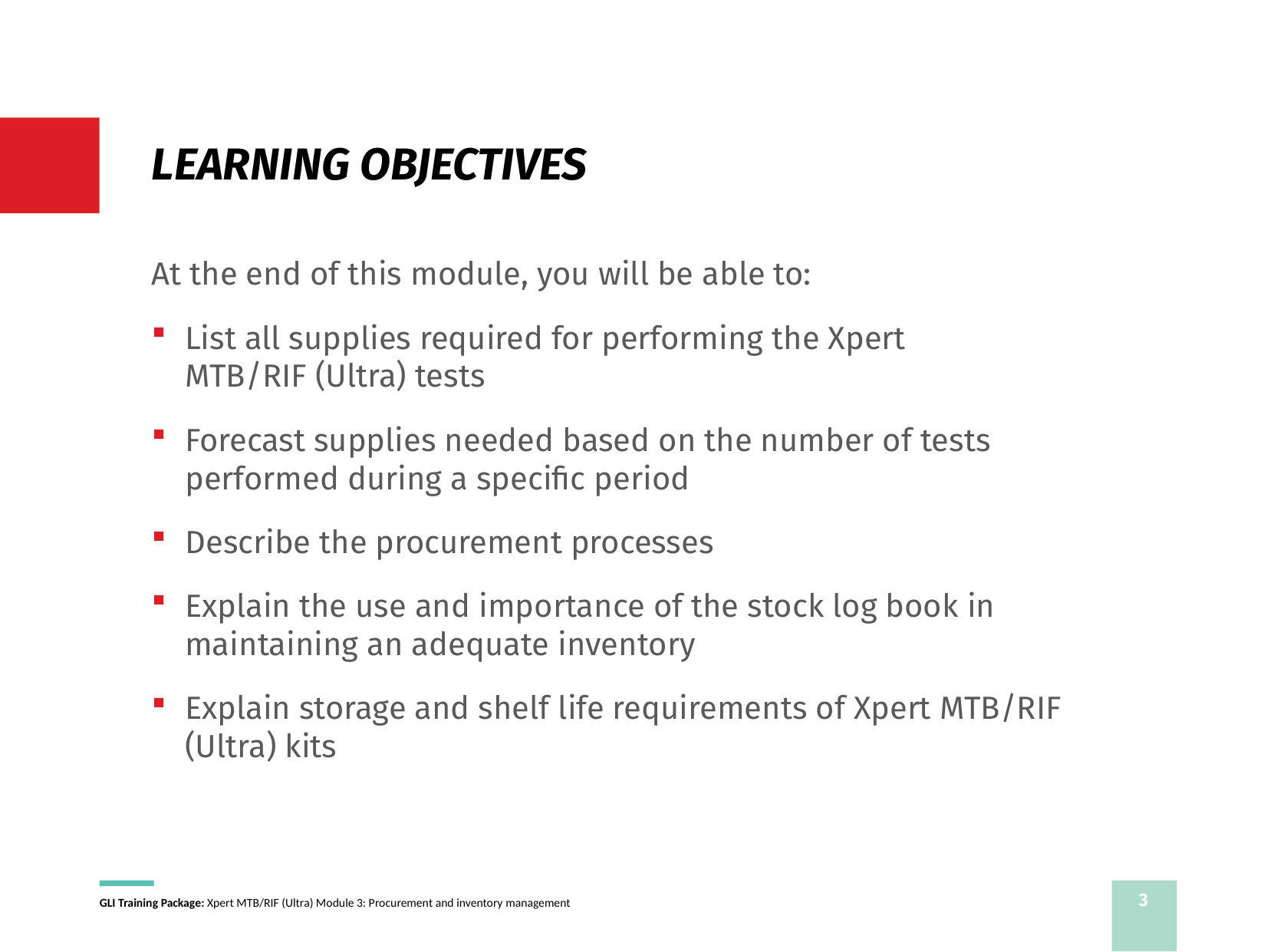

# LEARNING OBJECTIVES
At the end of this module, you will be able to:
List all supplies required for performing the Xpert MTB/RIF (Ultra) tests
Forecast supplies needed based on the number of tests performed during a specific period
Describe the procurement processes
Explain the use and importance of the stock log book in maintaining an adequate inventory
Explain storage and shelf life requirements of Xpert MTB/RIF (Ultra) kits